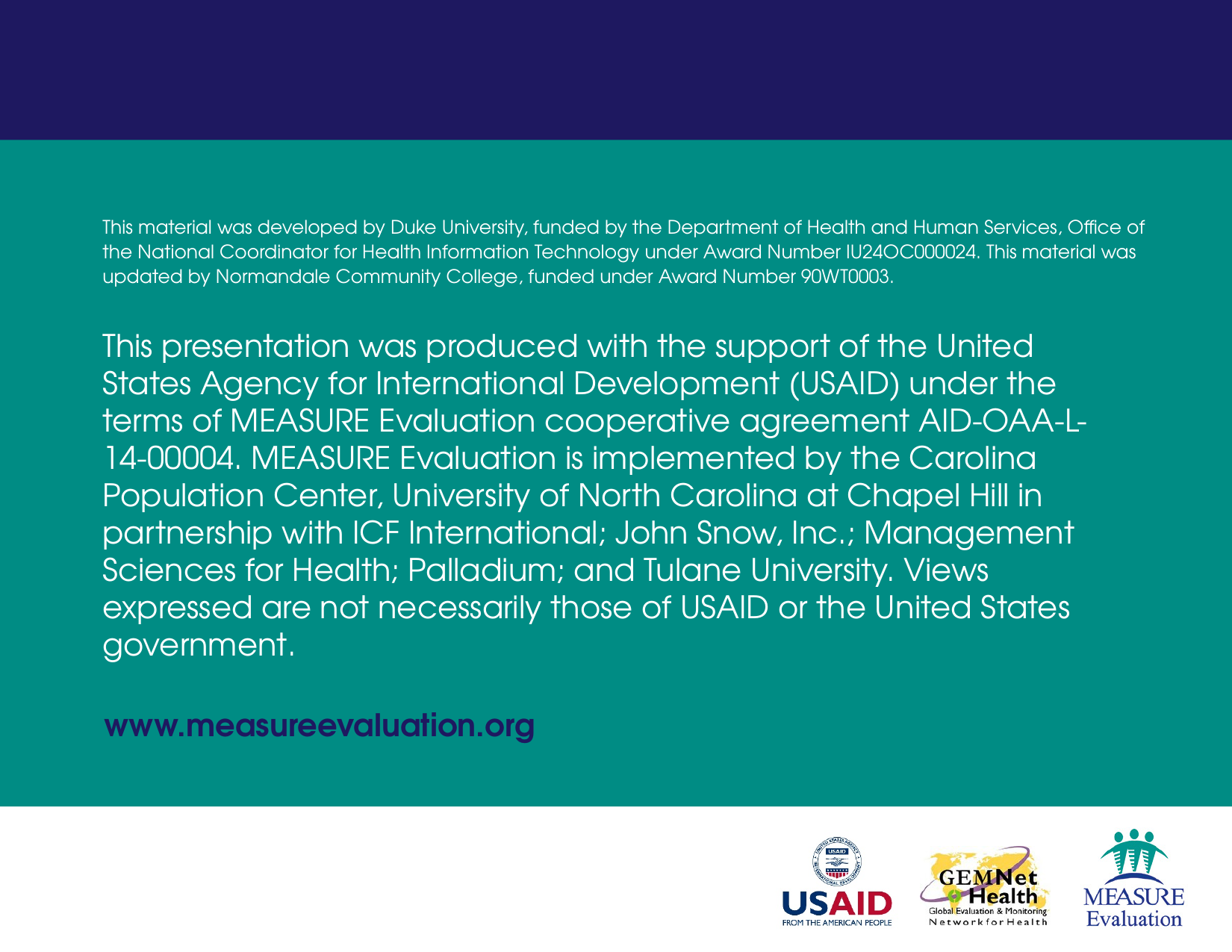

This material was developed by Duke University, funded by the Department of Health and Human Services, Office of the National Coordinator for Health Information Technology under Award Number IU24OC000024. This material was updated by Normandale Community College, funded under Award Number 90WT0003.
This presentation was produced with the support of the United States Agency for International Development (USAID) under the terms of MEASURE Evaluation cooperative agreement AID-OAA-L-14-00004. MEASURE Evaluation is implemented by the Carolina Population Center, University of North Carolina at Chapel Hill in partnership with ICF International; John Snow, Inc.; Management Sciences for Health; Palladium; and Tulane University. Views expressed are not necessarily those of USAID or the United States government.
www.measureevaluation.org